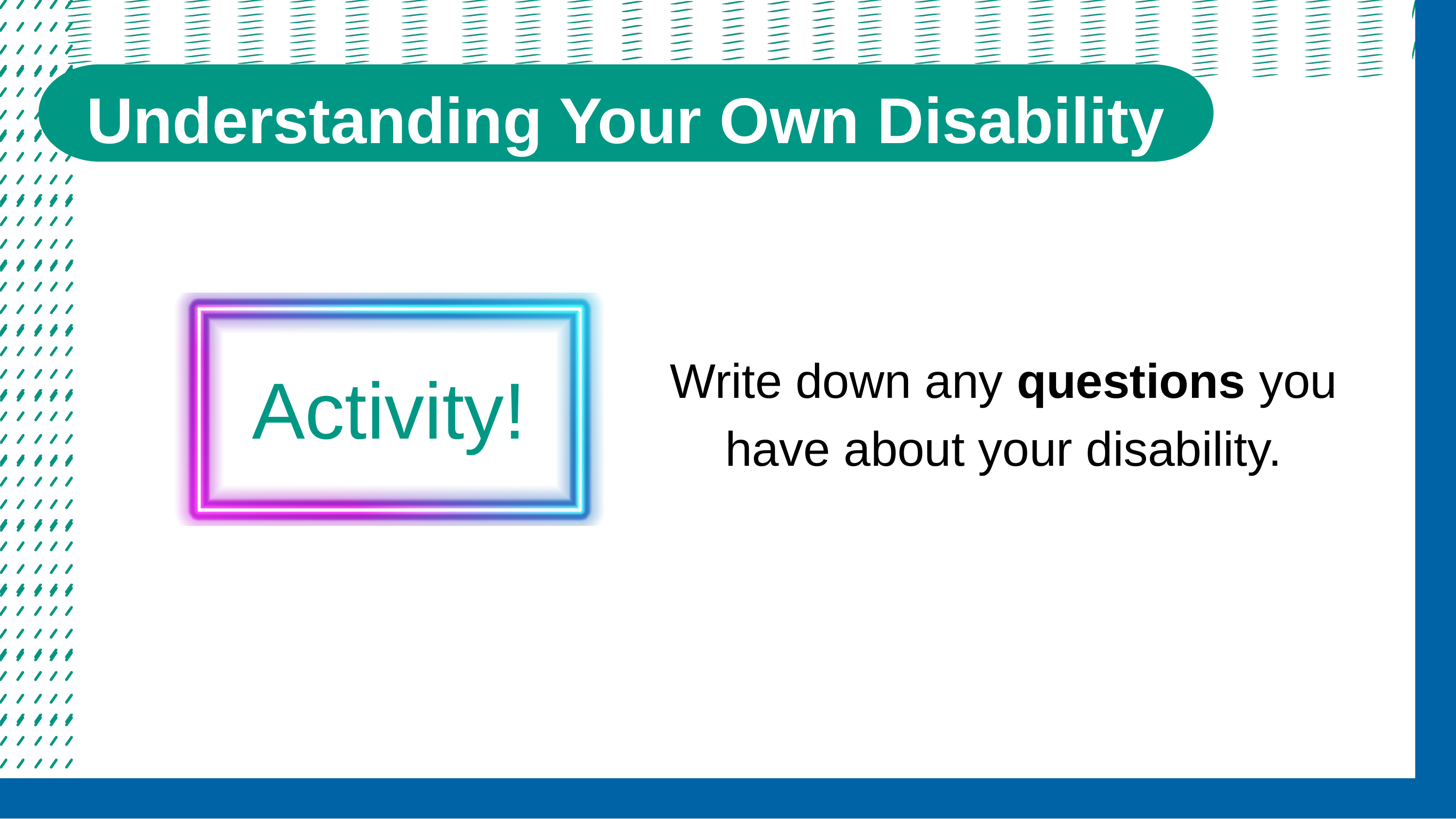

Understanding Your Own Disability

Write down any questions you have about your disability.
Activity!